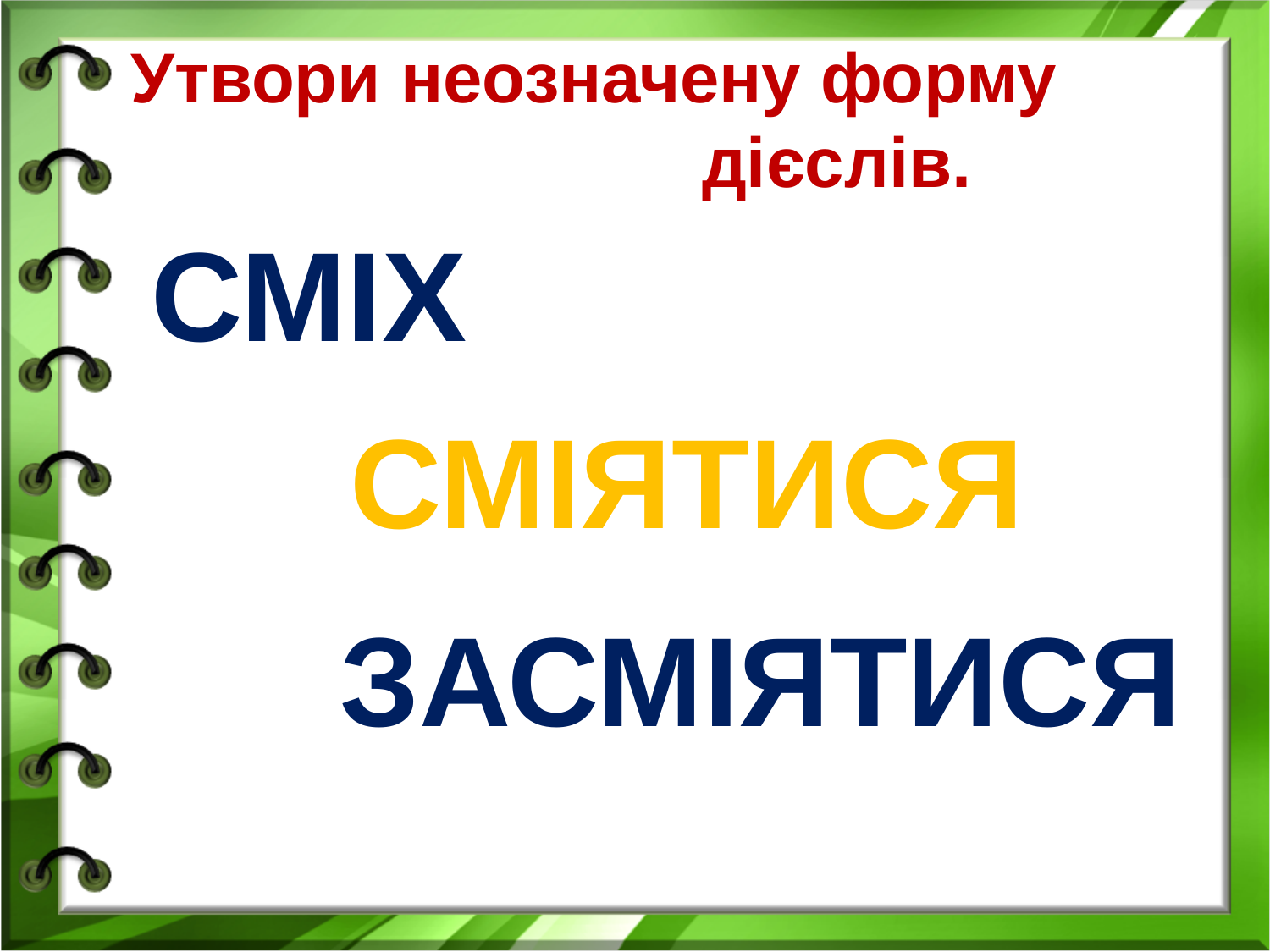

Утвори неозначену форму
                                дієслів.
сміх
сміятися
засміятися